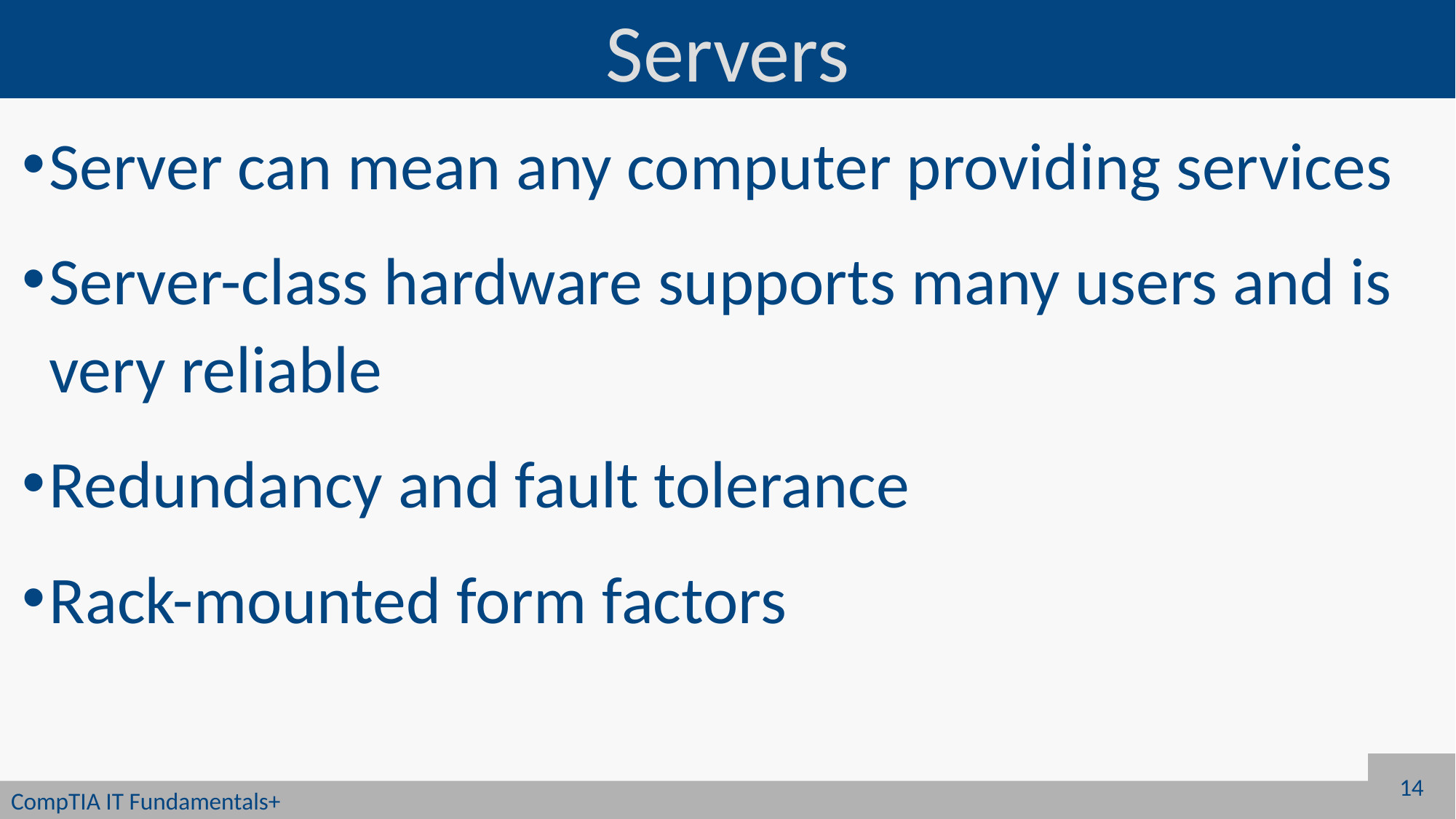

# Servers
Server can mean any computer providing services
Server-class hardware supports many users and is very reliable
Redundancy and fault tolerance
Rack-mounted form factors
14
CompTIA IT Fundamentals+